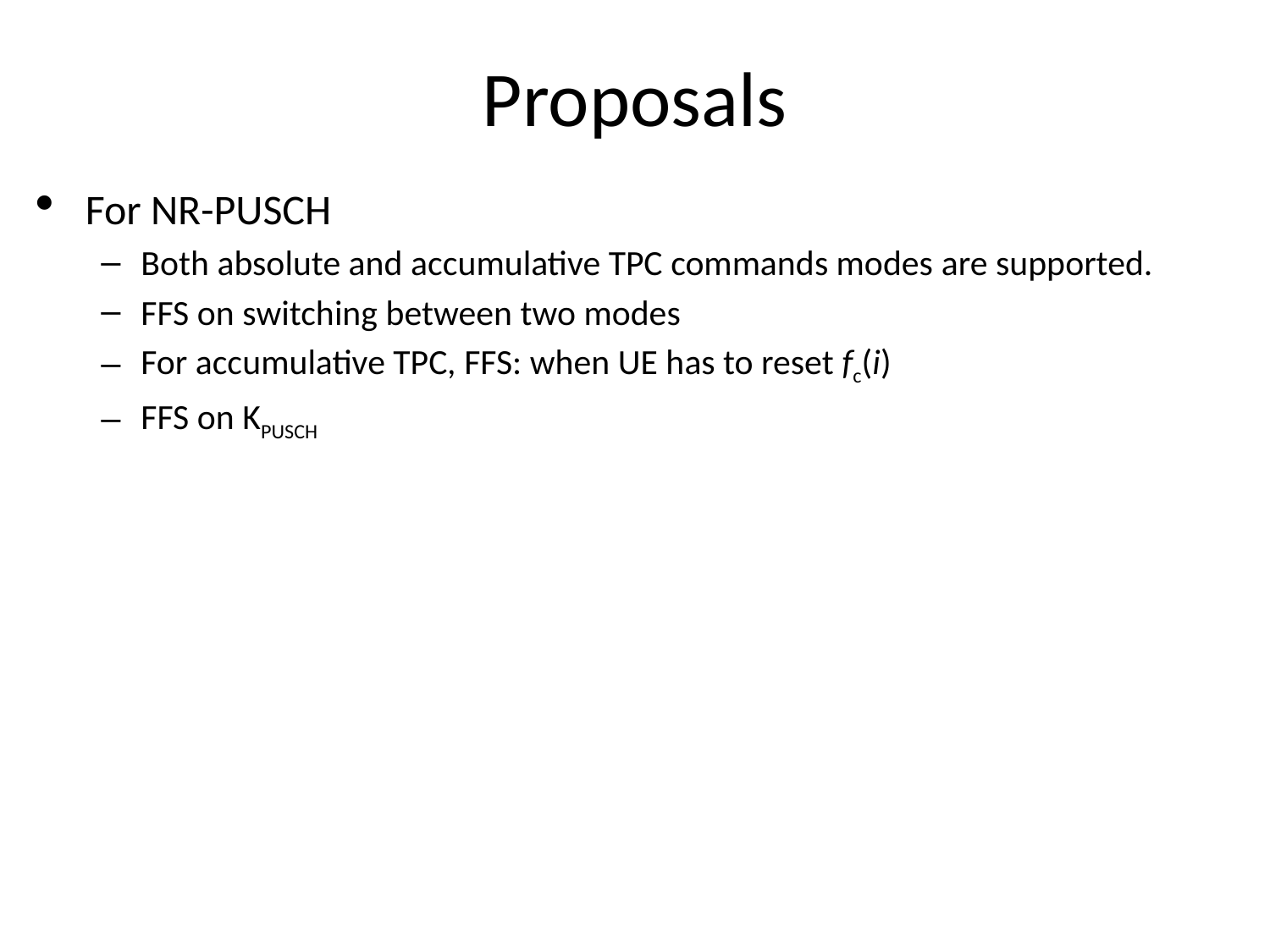

# Proposals
For NR-PUSCH
Both absolute and accumulative TPC commands modes are supported.
FFS on switching between two modes
For accumulative TPC, FFS: when UE has to reset fc(i)
FFS on KPUSCH